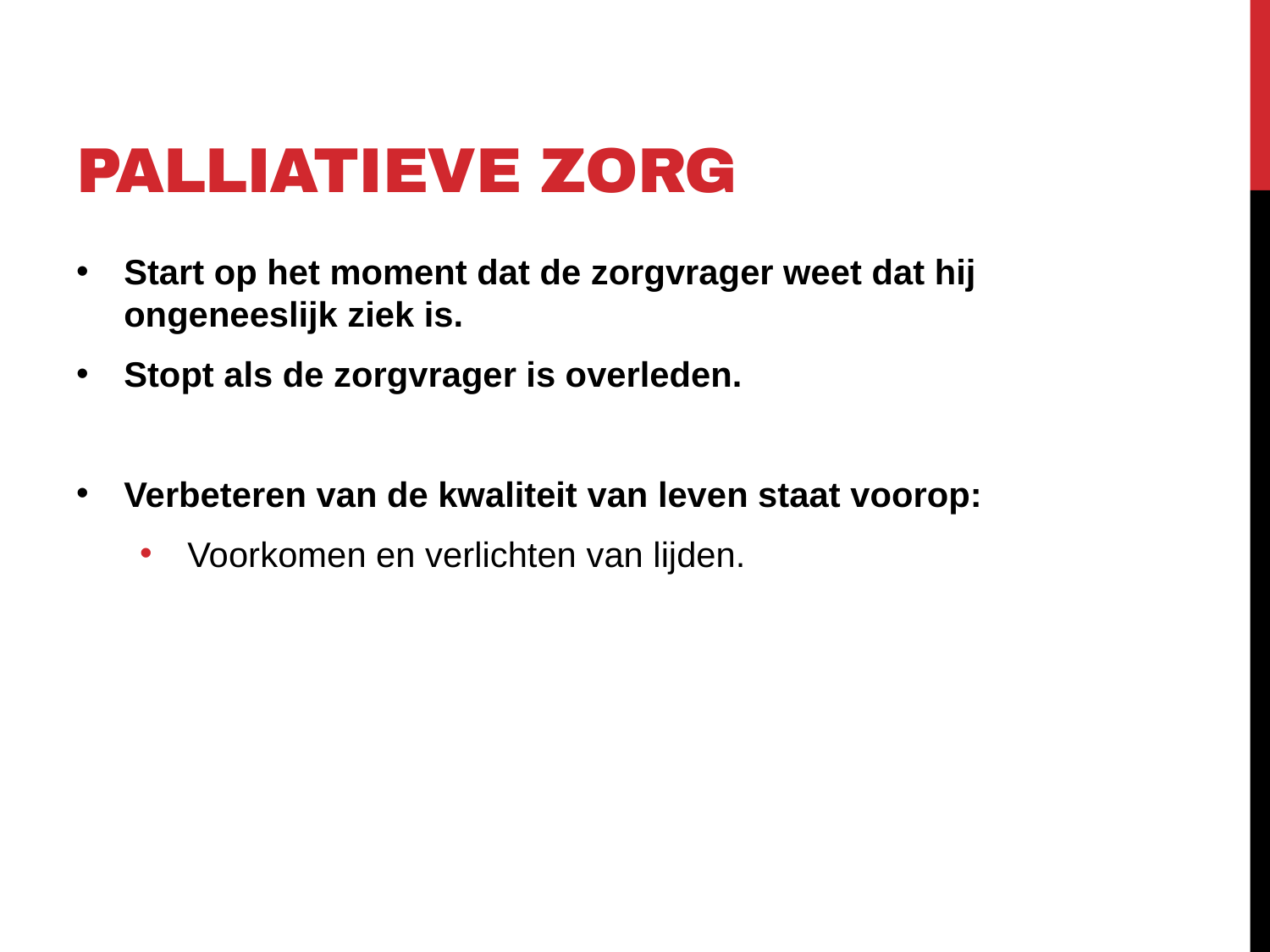

# Palliatieve zorg
Start op het moment dat de zorgvrager weet dat hij ongeneeslijk ziek is.
Stopt als de zorgvrager is overleden.

Verbeteren van de kwaliteit van leven staat voorop:
Voorkomen en verlichten van lijden.